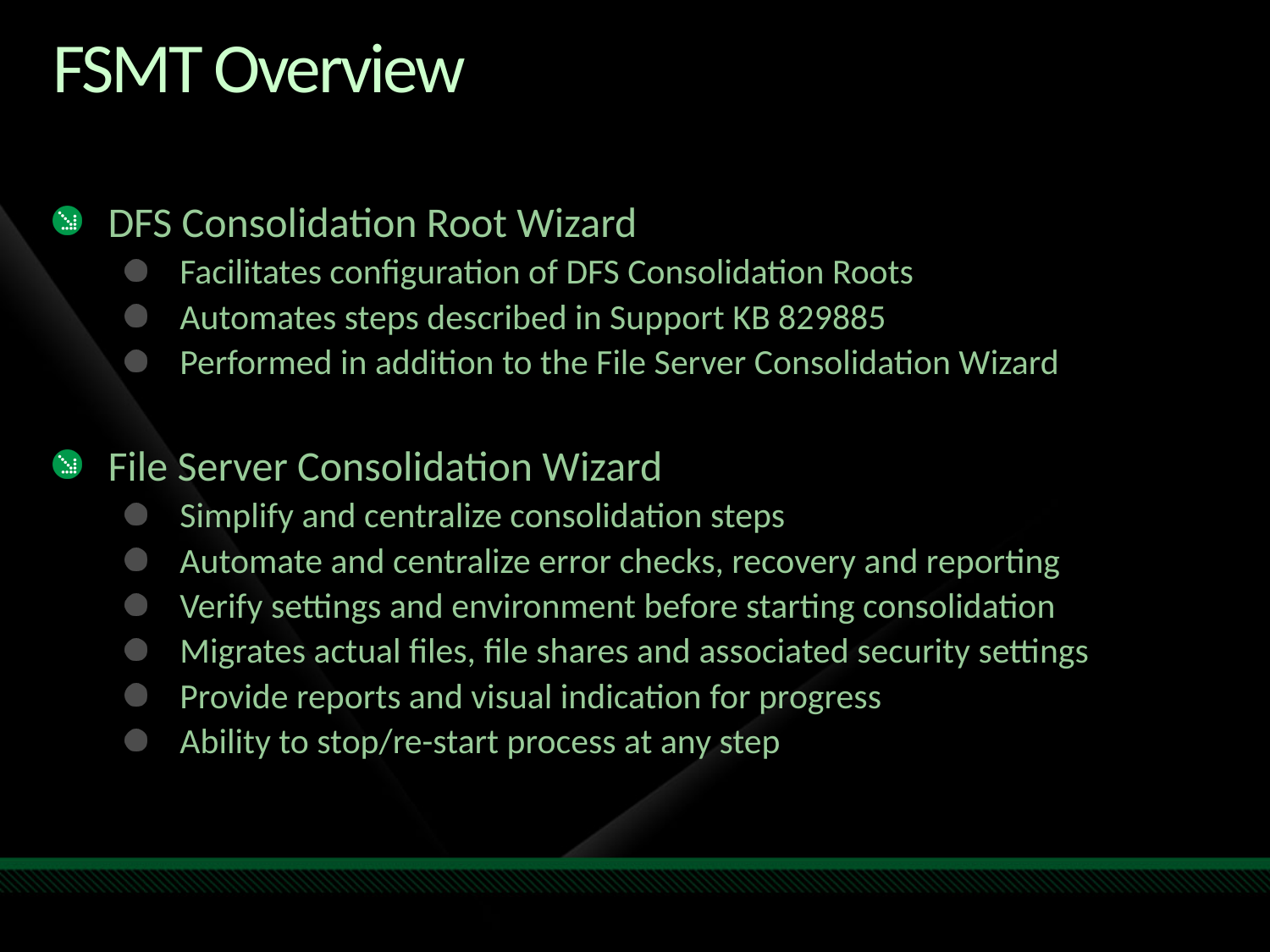

# FSMT Overview
DFS Consolidation Root Wizard
Facilitates configuration of DFS Consolidation Roots
Automates steps described in Support KB 829885
Performed in addition to the File Server Consolidation Wizard

File Server Consolidation Wizard
Simplify and centralize consolidation steps
Automate and centralize error checks, recovery and reporting
Verify settings and environment before starting consolidation
Migrates actual files, file shares and associated security settings
Provide reports and visual indication for progress
Ability to stop/re-start process at any step